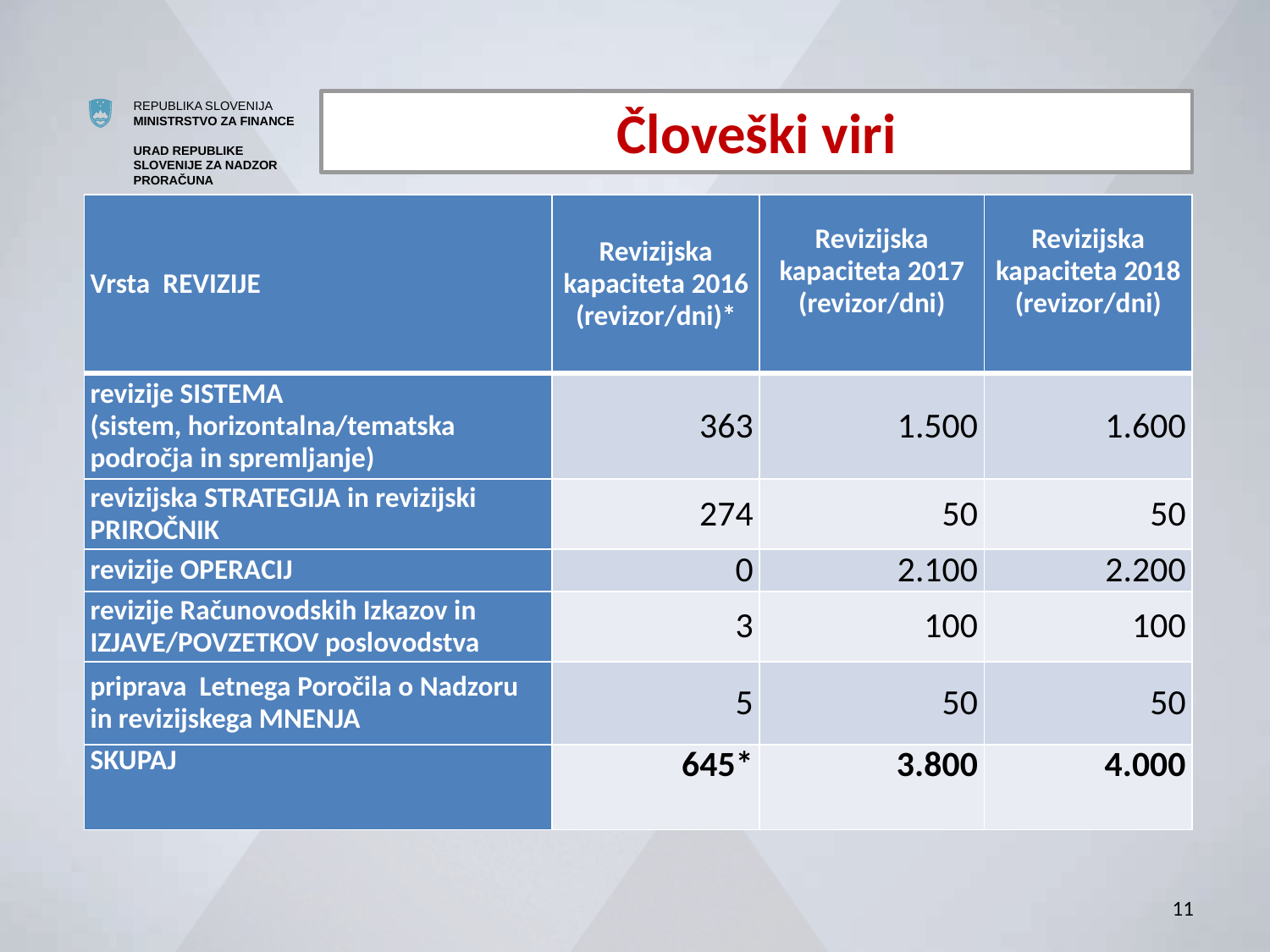

Človeški viri
| Vrsta REVIZIJE | Revizijska kapaciteta 2016 (revizor/dni)\* | Revizijska kapaciteta 2017 (revizor/dni) | Revizijska kapaciteta 2018 (revizor/dni) |
| --- | --- | --- | --- |
| revizije SISTEMA (sistem, horizontalna/tematska področja in spremljanje) | 363 | 1.500 | 1.600 |
| revizijska STRATEGIJA in revizijski PRIROČNIK | 274 | 50 | 50 |
| revizije OPERACIJ | 0 | 2.100 | 2.200 |
| revizije Računovodskih Izkazov in IZJAVE/POVZETKOV poslovodstva | 3 | 100 | 100 |
| priprava Letnega Poročila o Nadzoru in revizijskega MNENJA | 5 | 50 | 50 |
| SKUPAJ | 645\* | 3.800 | 4.000 |
11